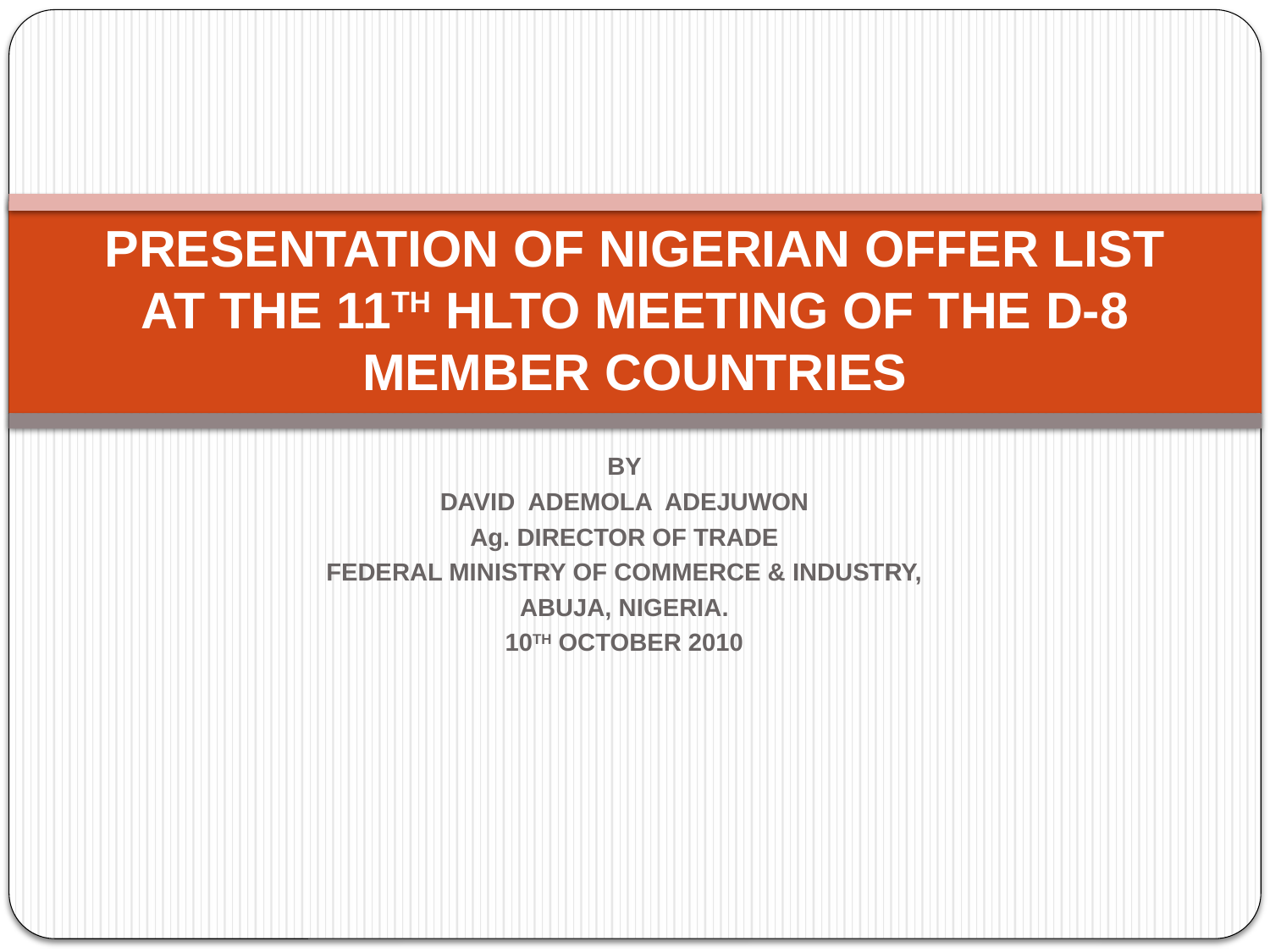

# PRESENTATION OF NIGERIAN OFFER LIST AT THE 11TH HLTO MEETING OF THE D-8 MEMBER COUNTRIES
BY
DAVID  ADEMOLA  ADEJUWON
Ag. DIRECTOR OF TRADE
FEDERAL MINISTRY OF COMMERCE & INDUSTRY,
ABUJA, NIGERIA.
10TH OCTOBER 2010